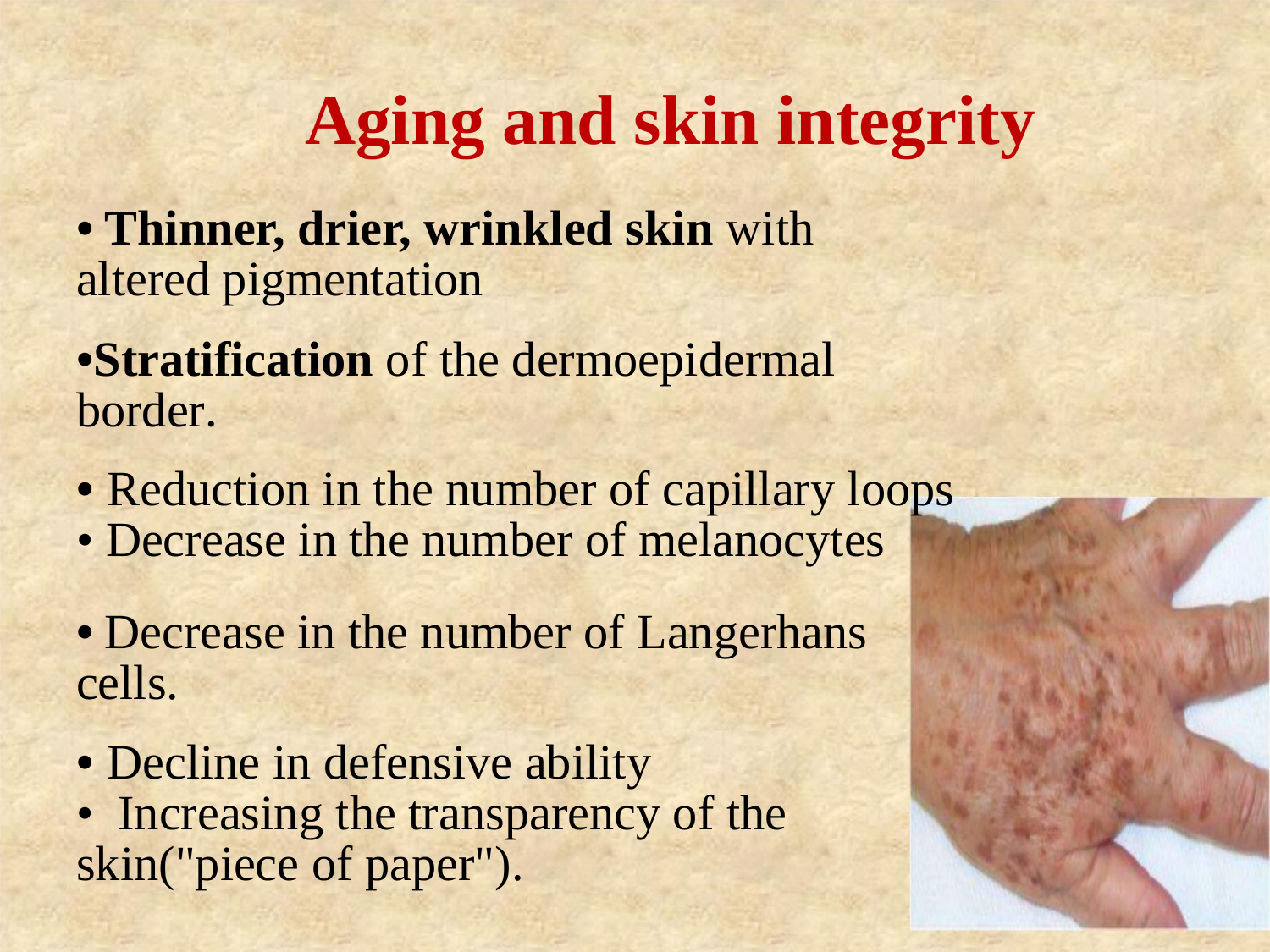

Aging and skin integrity
• Thinner, drier, wrinkled skin with altered pigmentation

•Stratification of the dermoepidermal border.

• Reduction in the number of capillary loops • Decrease in the number of melanocytes
• Decrease in the number of Langerhans cells.

• Decline in defensive ability
•  Increasing the transparency of the skin("piece of paper").